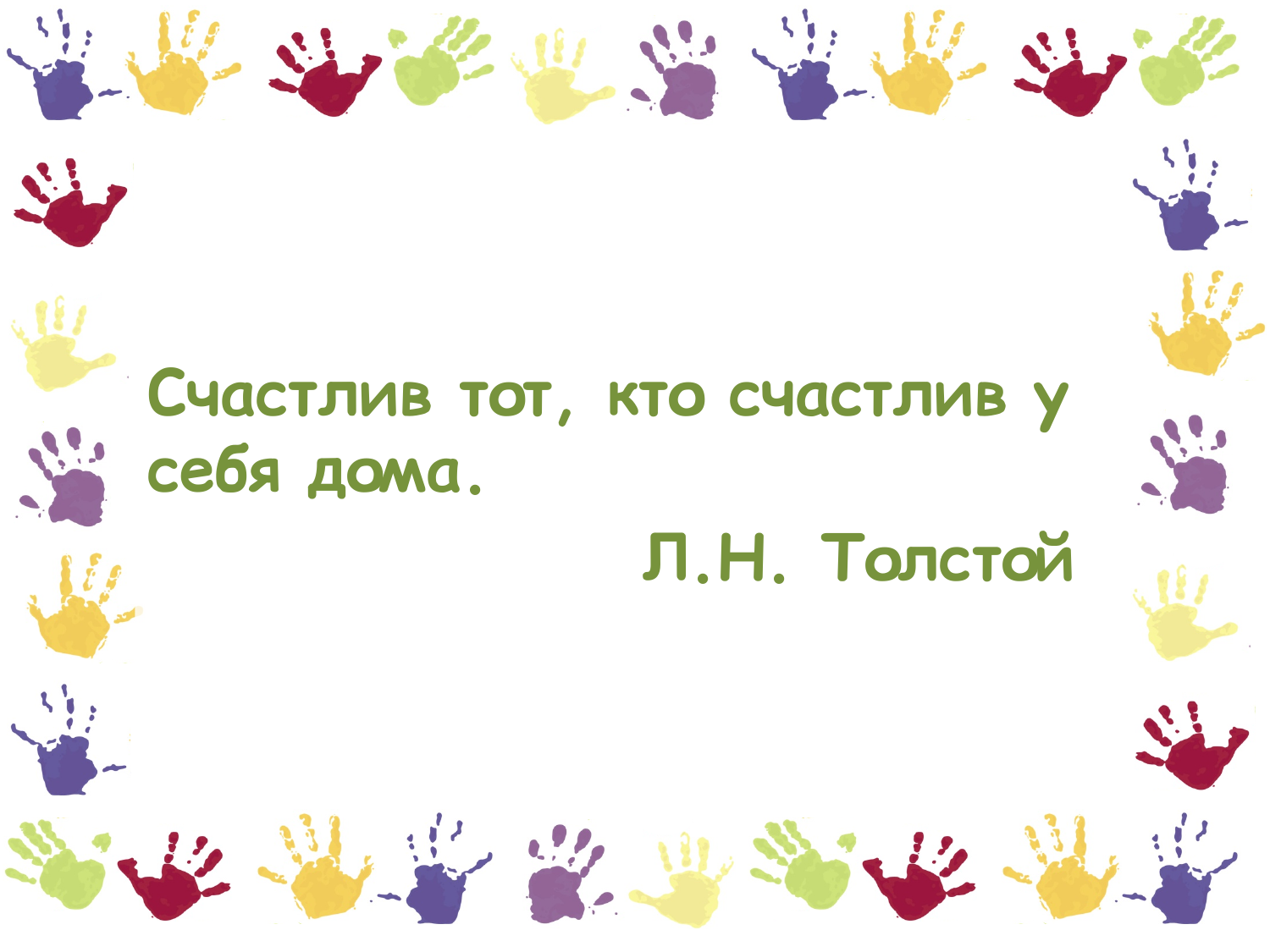

Счастлив тот, кто счастлив у себя дома.
                  Л.Н. Толстой